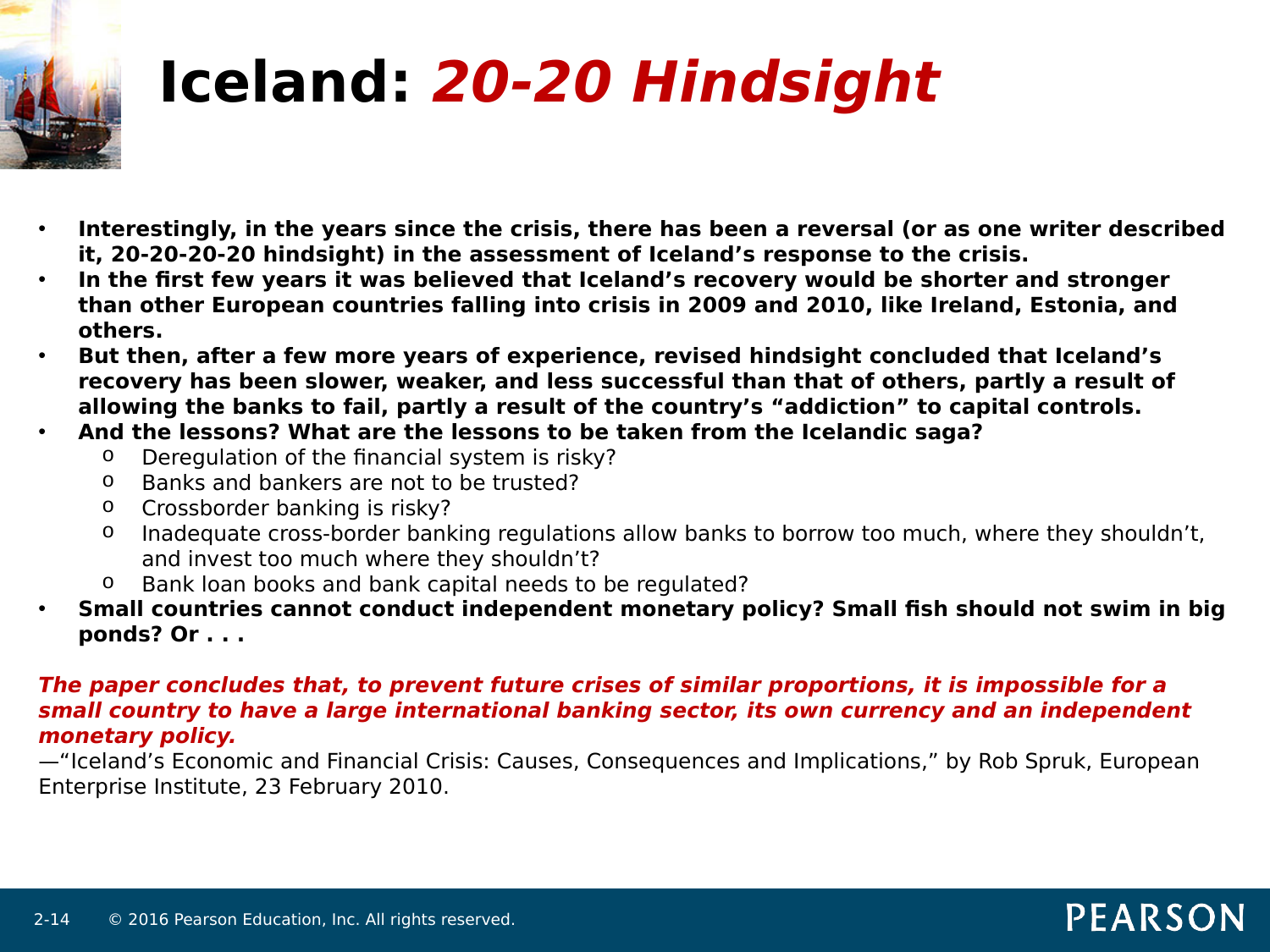

# Iceland: 20-20 Hindsight
Interestingly, in the years since the crisis, there has been a reversal (or as one writer described it, 20-20-20-20 hindsight) in the assessment of Iceland’s response to the crisis.
In the first few years it was believed that Iceland’s recovery would be shorter and stronger than other European countries falling into crisis in 2009 and 2010, like Ireland, Estonia, and others.
But then, after a few more years of experience, revised hindsight concluded that Iceland’s recovery has been slower, weaker, and less successful than that of others, partly a result of allowing the banks to fail, partly a result of the country’s “addiction” to capital controls.
And the lessons? What are the lessons to be taken from the Icelandic saga?
Deregulation of the financial system is risky?
Banks and bankers are not to be trusted?
Crossborder banking is risky?
Inadequate cross-border banking regulations allow banks to borrow too much, where they shouldn’t, and invest too much where they shouldn’t?
Bank loan books and bank capital needs to be regulated?
Small countries cannot conduct independent monetary policy? Small fish should not swim in big ponds? Or . . .

The paper concludes that, to prevent future crises of similar proportions, it is impossible for a small country to have a large international banking sector, its own currency and an independent monetary policy.
—“Iceland’s Economic and Financial Crisis: Causes, Consequences and Implications,” by Rob Spruk, European Enterprise Institute, 23 February 2010.